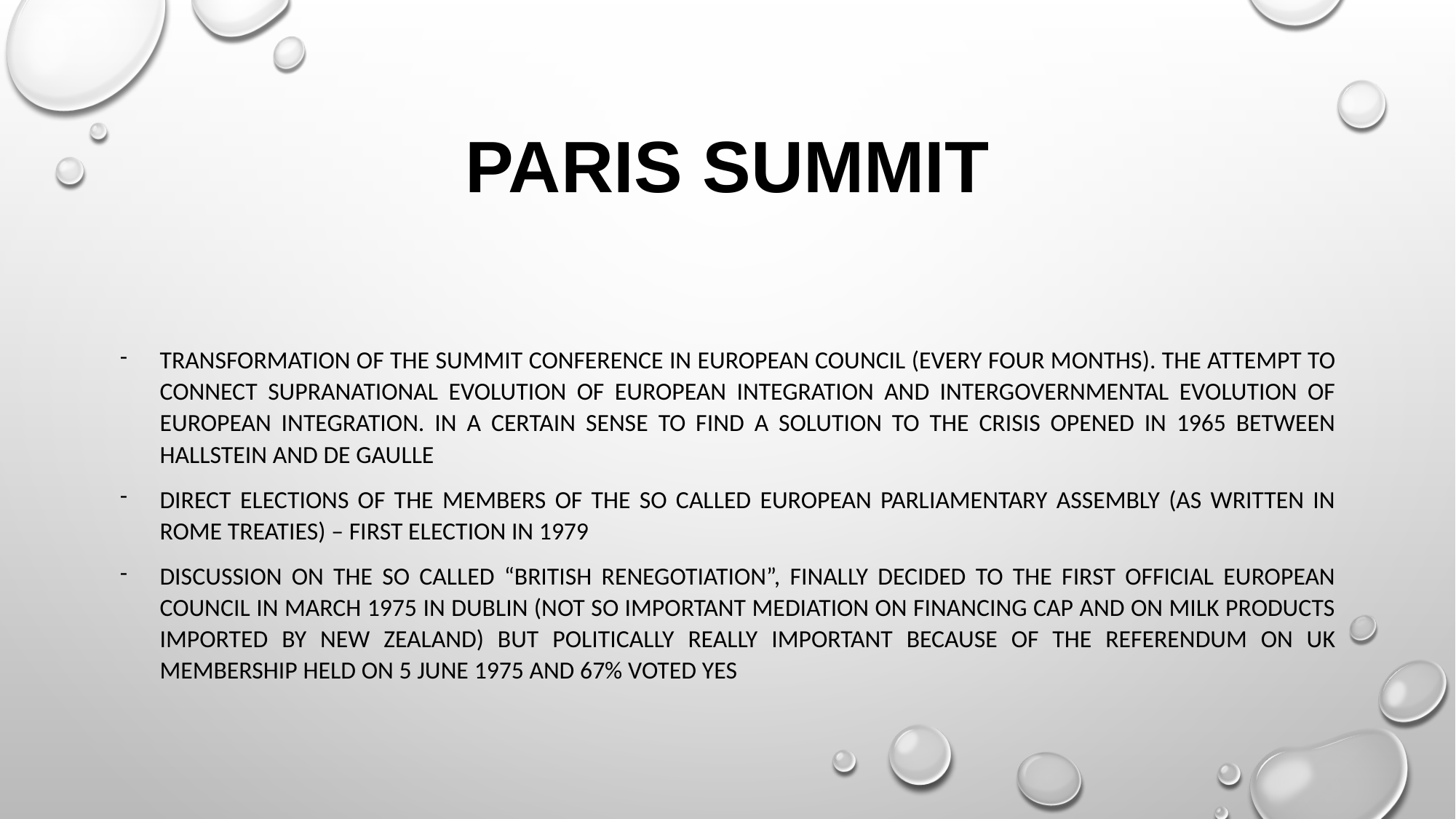

# PARIS SUMMIT

Transformation of the summit Conference in European Council (every four months). The attempt to connect supranational evolution of European Integration and intergovernmental evolution of European Integration. In a certain sense to find a solution to the crisis opened in 1965 between Hallstein and de Gaulle
Direct elections of the members of the so called European Parliamentary Assembly (as written in Rome Treaties) – first election in 1979
Discussion on the so called “British renegotiation”, finally decided to the first official European Council in March 1975 in Dublin (not so important mediation on financing CAP and on milk products imported by New Zealand) but politically really important because of the referendum on UK membership held on 5 June 1975 and 67% voted yes